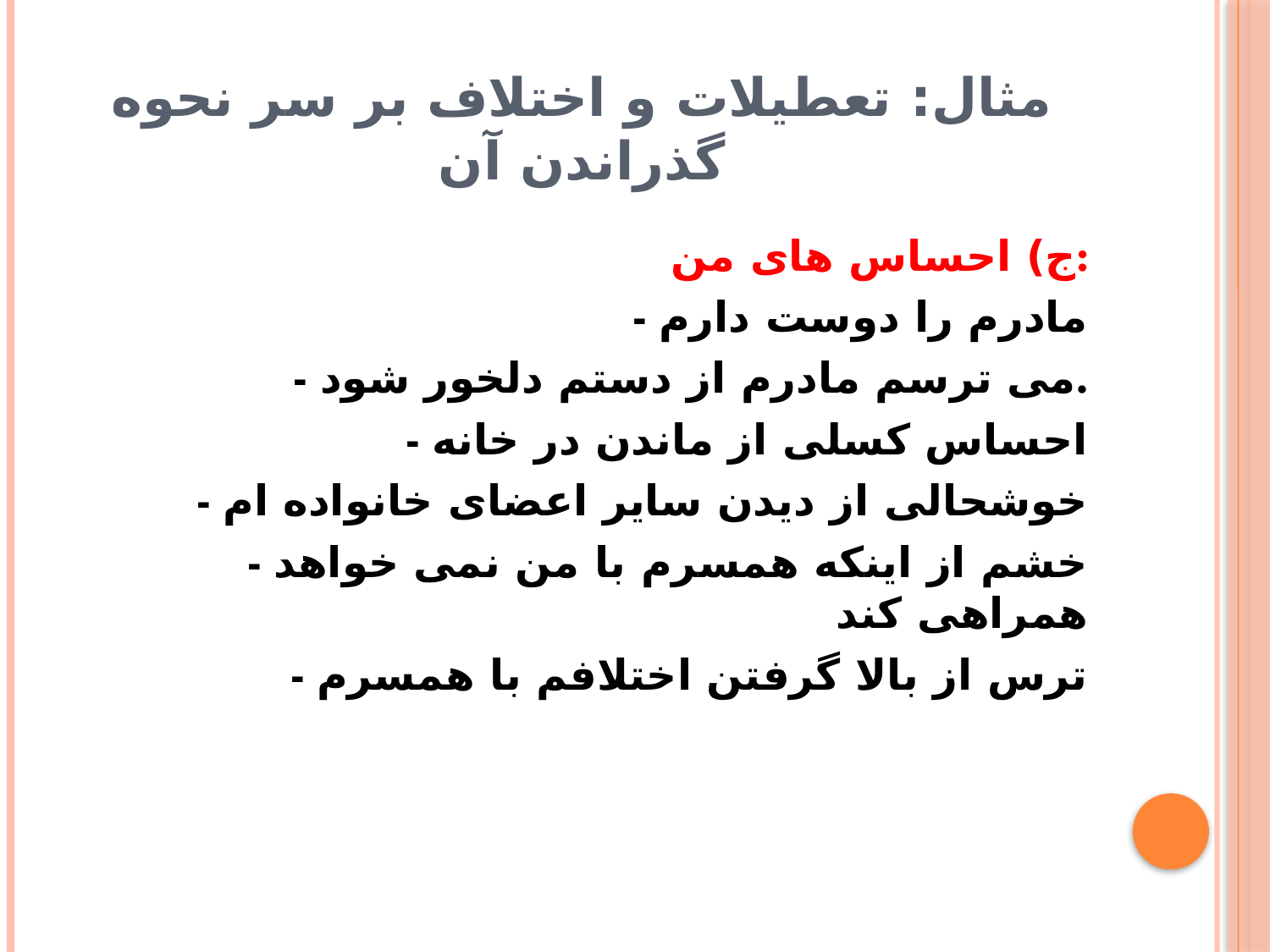

# مثال: تعطیلات و اختلاف بر سر نحوه گذراندن آن
ج) احساس های من:
- مادرم را دوست دارم
- می ترسم مادرم از دستم دلخور شود.
- احساس کسلی از ماندن در خانه
- خوشحالی از دیدن سایر اعضای خانواده ام
- خشم از اینکه همسرم با من نمی خواهد همراهی کند
- ترس از بالا گرفتن اختلافم با همسرم